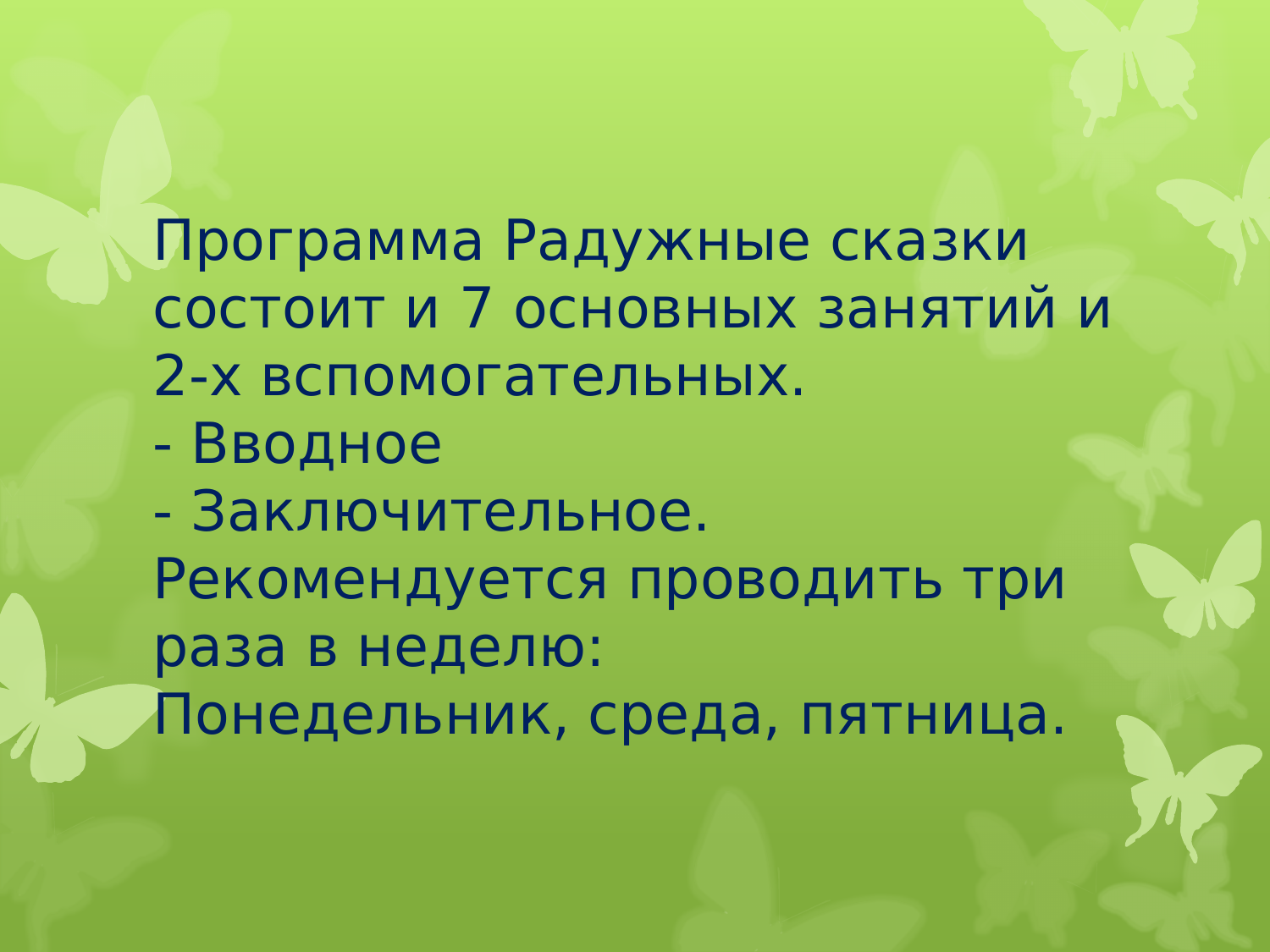

# Программа Радужные сказки состоит и 7 основных занятий и 2-х вспомогательных. - Вводное - Заключительное. Рекомендуется проводить три раза в неделю: Понедельник, среда, пятница.